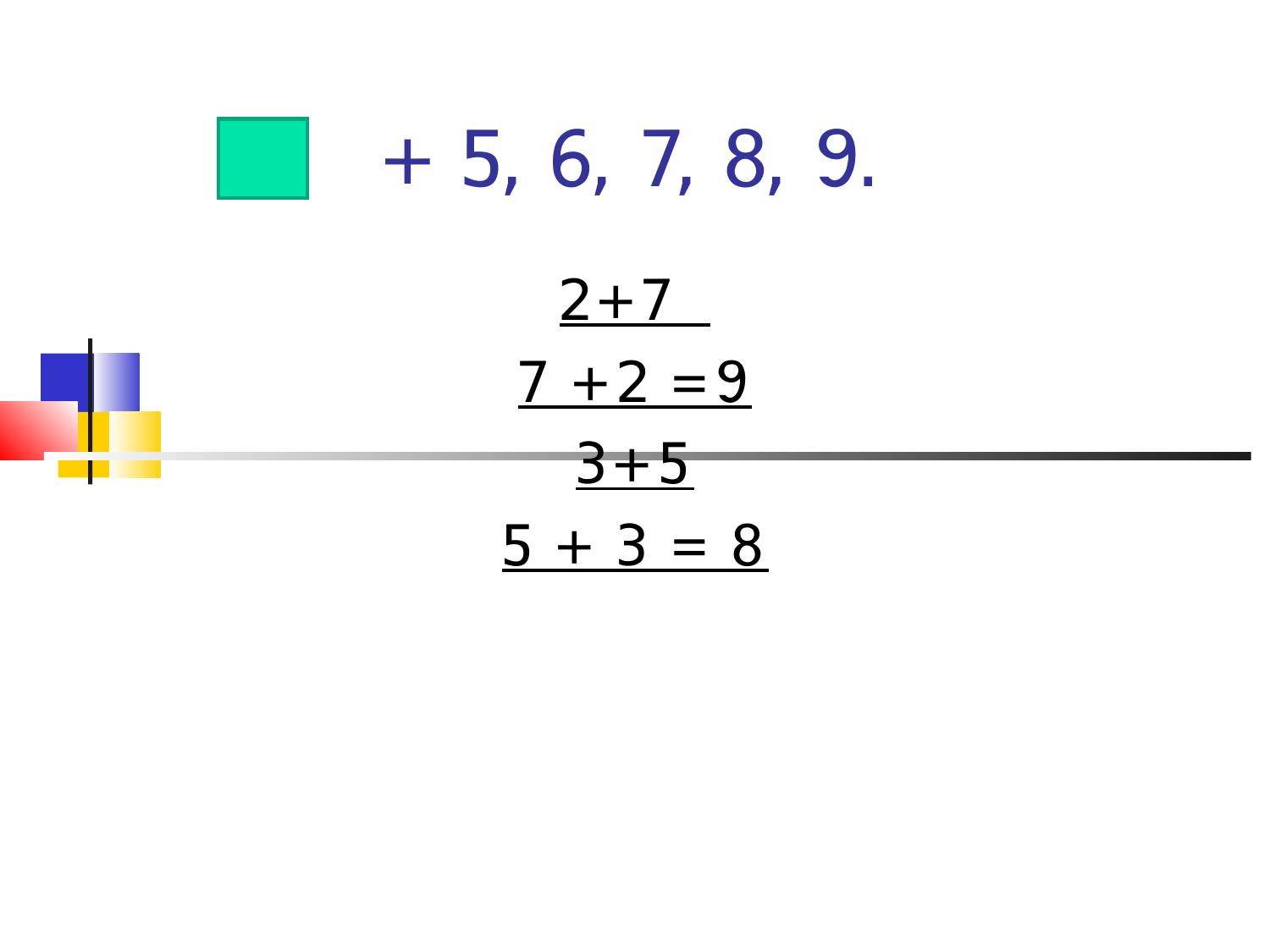

+ 5, 6, 7, 8, 9.

2+7
7 +2 =9
3+5
5 + 3 = 8